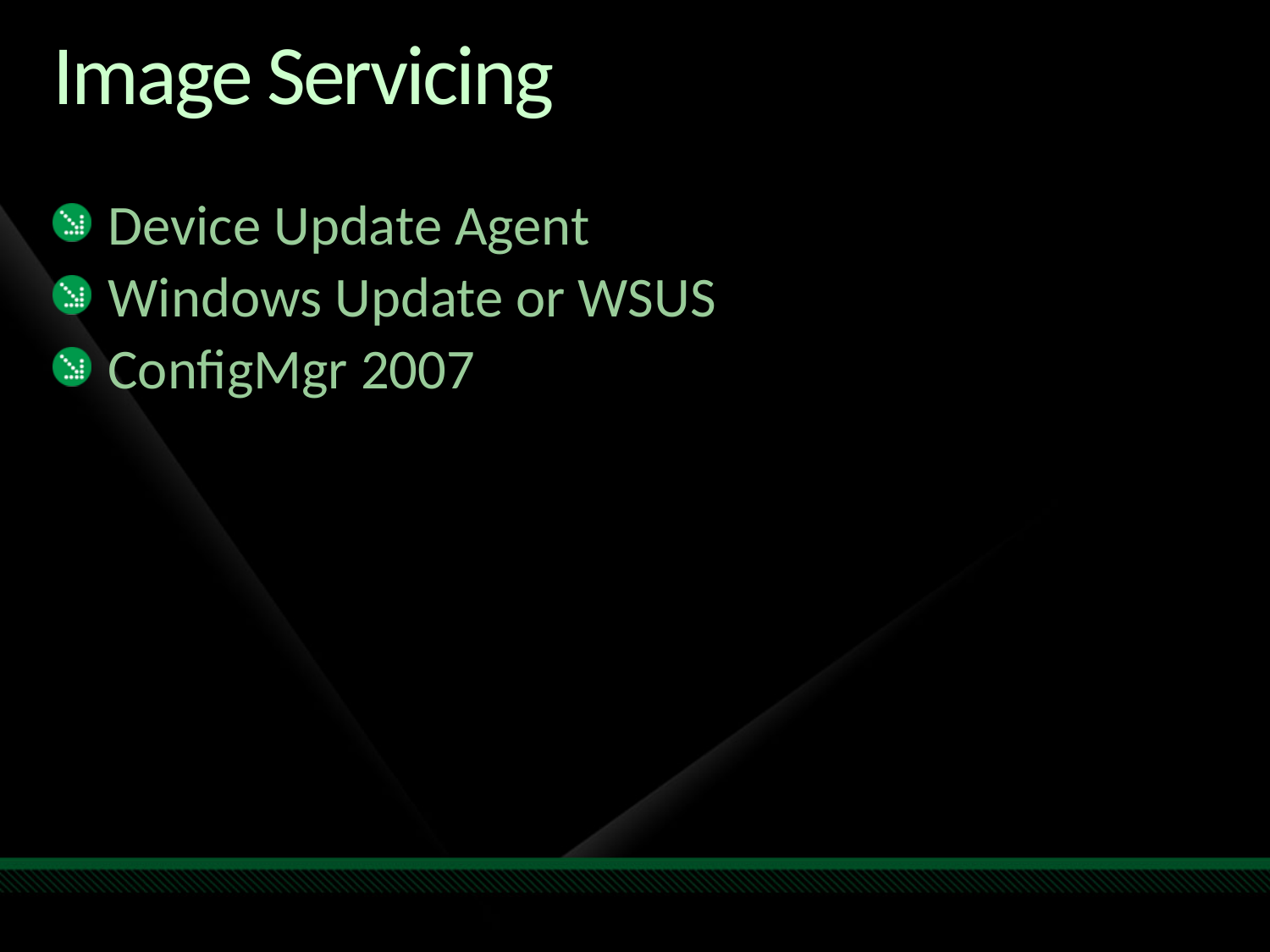

# Image Servicing
Device Update Agent
Windows Update or WSUS
ConfigMgr 2007